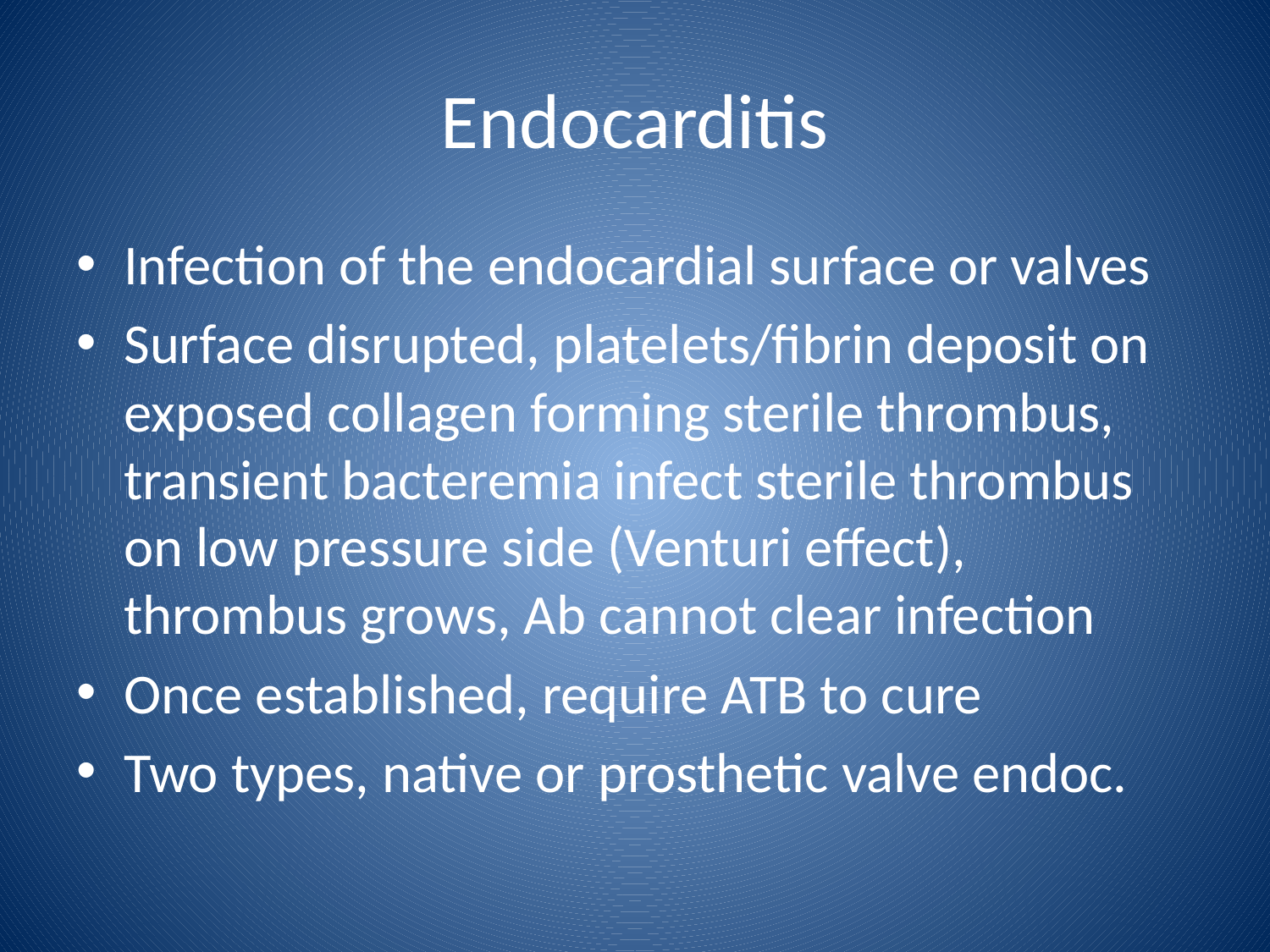

# Endocarditis
Infection of the endocardial surface or valves
Surface disrupted, platelets/fibrin deposit on exposed collagen forming sterile thrombus, transient bacteremia infect sterile thrombus on low pressure side (Venturi effect), thrombus grows, Ab cannot clear infection
Once established, require ATB to cure
Two types, native or prosthetic valve endoc.